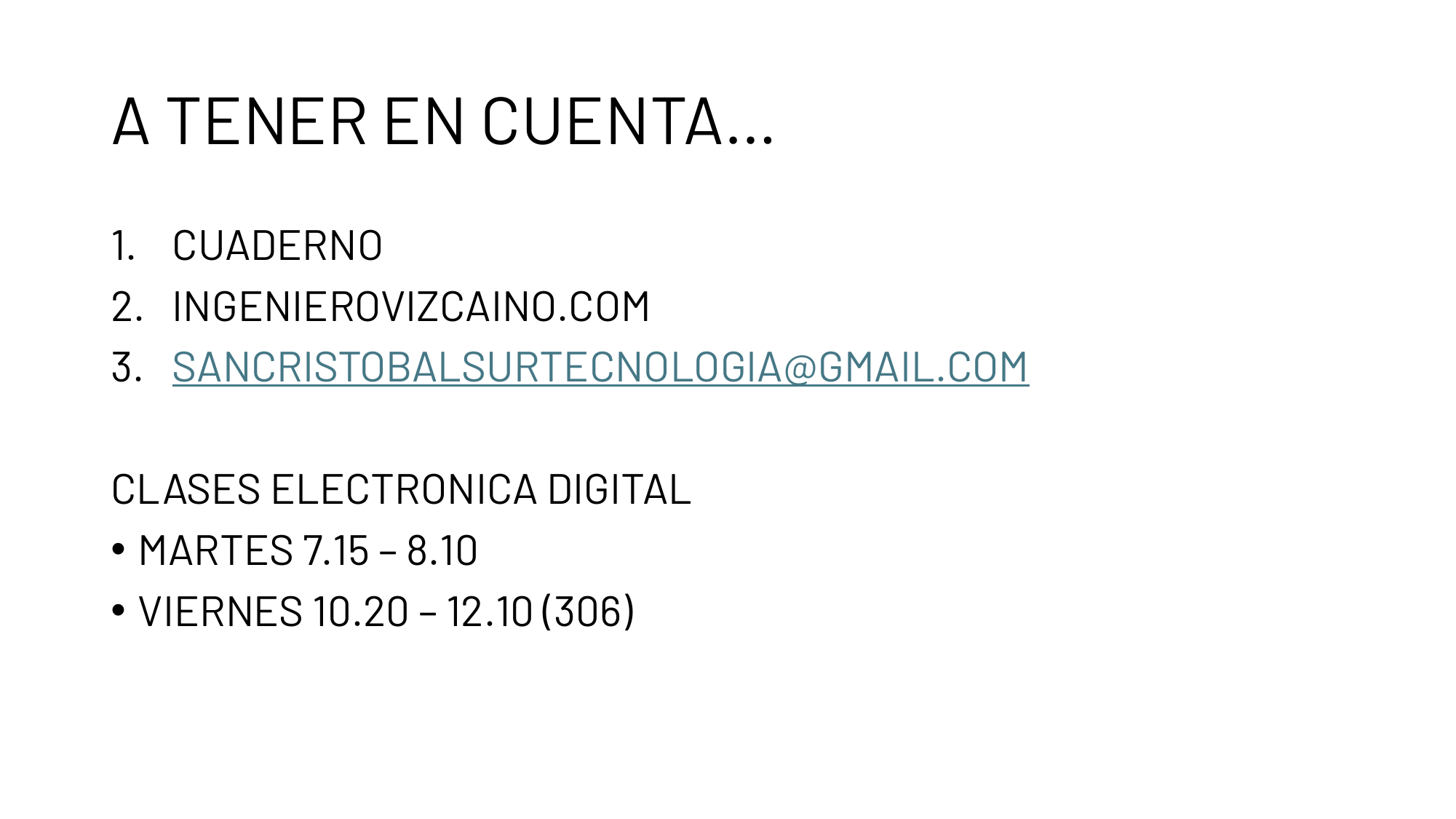

# A TENER EN CUENTA…
CUADERNO
INGENIEROVIZCAINO.COM
SANCRISTOBALSURTECNOLOGIA@GMAIL.COM

CLASES ELECTRONICA DIGITAL
MARTES 7.15 – 8.10
VIERNES 10.20 – 12.10 (306)